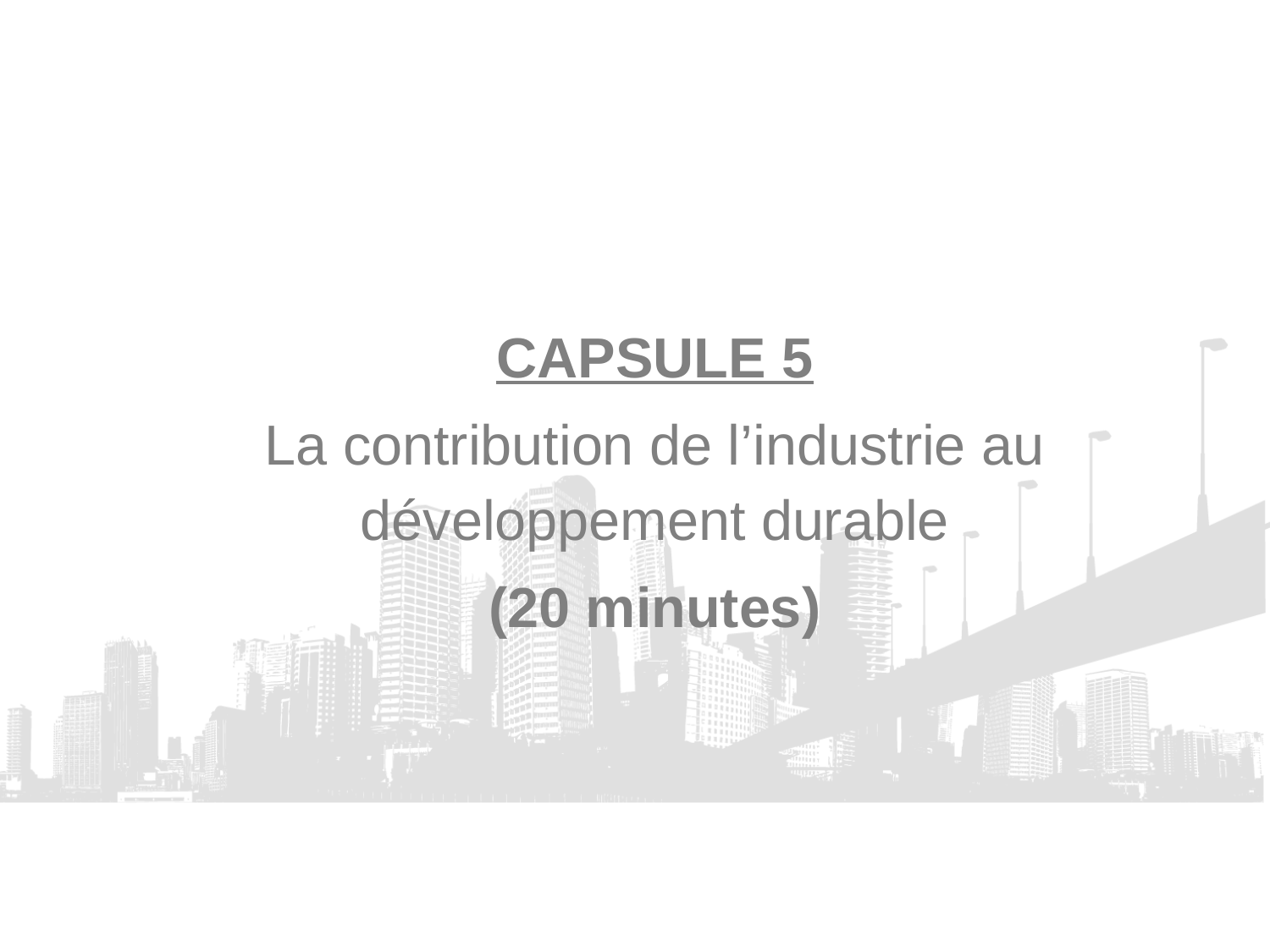

CAPSULE 5
La contribution de l’industrie au développement durable
(20 minutes)